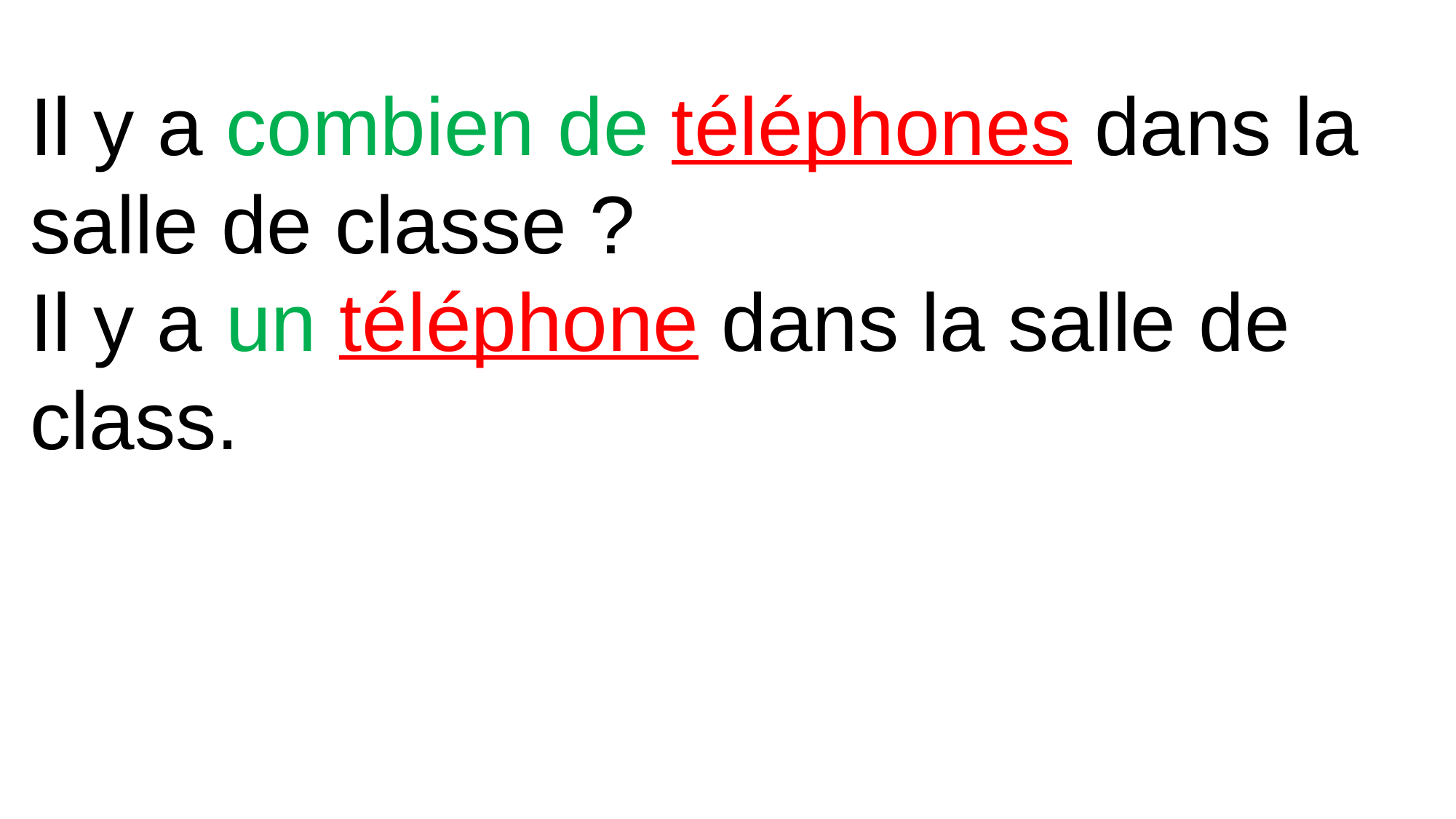

Il y a combien de téléphones dans la salle de classe ?
Il y a un téléphone dans la salle de class.